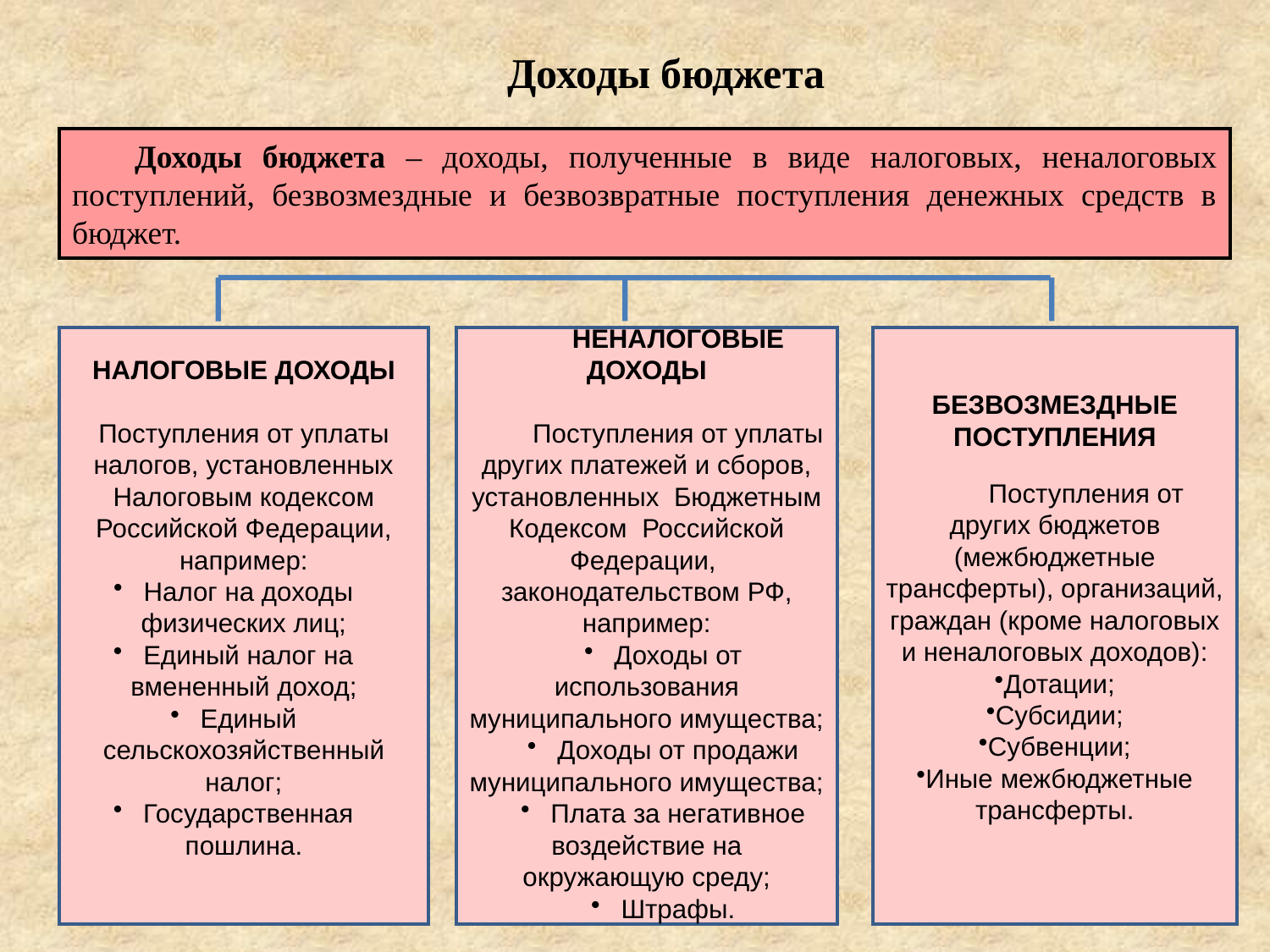

Доходы бюджета

Доходы бюджета – доходы, полученные в виде налоговых, неналоговых поступлений, безвозмездные и безвозвратные поступления денежных средств в бюджет.

НАЛОГОВЫЕ ДОХОДЫ

Поступления от уплаты налогов, установленных Налоговым кодексом Российской Федерации, например:
Налог на доходы физических лиц;
Единый налог на вмененный доход;
Единый сельскохозяйственный налог;
Государственная пошлина.

НЕНАЛОГОВЫЕ ДОХОДЫ

Поступления от уплаты других платежей и сборов, установленных  Бюджетным Кодексом  Российской Федерации,  законодательством РФ, например:
Доходы от использования муниципального имущества;
Доходы от продажи муниципального имущества;
Плата за негативное воздействие на окружающую среду;
Штрафы.

БЕЗВОЗМЕЗДНЫЕ ПОСТУПЛЕНИЯ

Поступления от других бюджетов (межбюджетные трансферты), организаций, граждан (кроме налоговых и неналоговых доходов):
Дотации;
Субсидии;
Субвенции;
Иные межбюджетные трансферты.